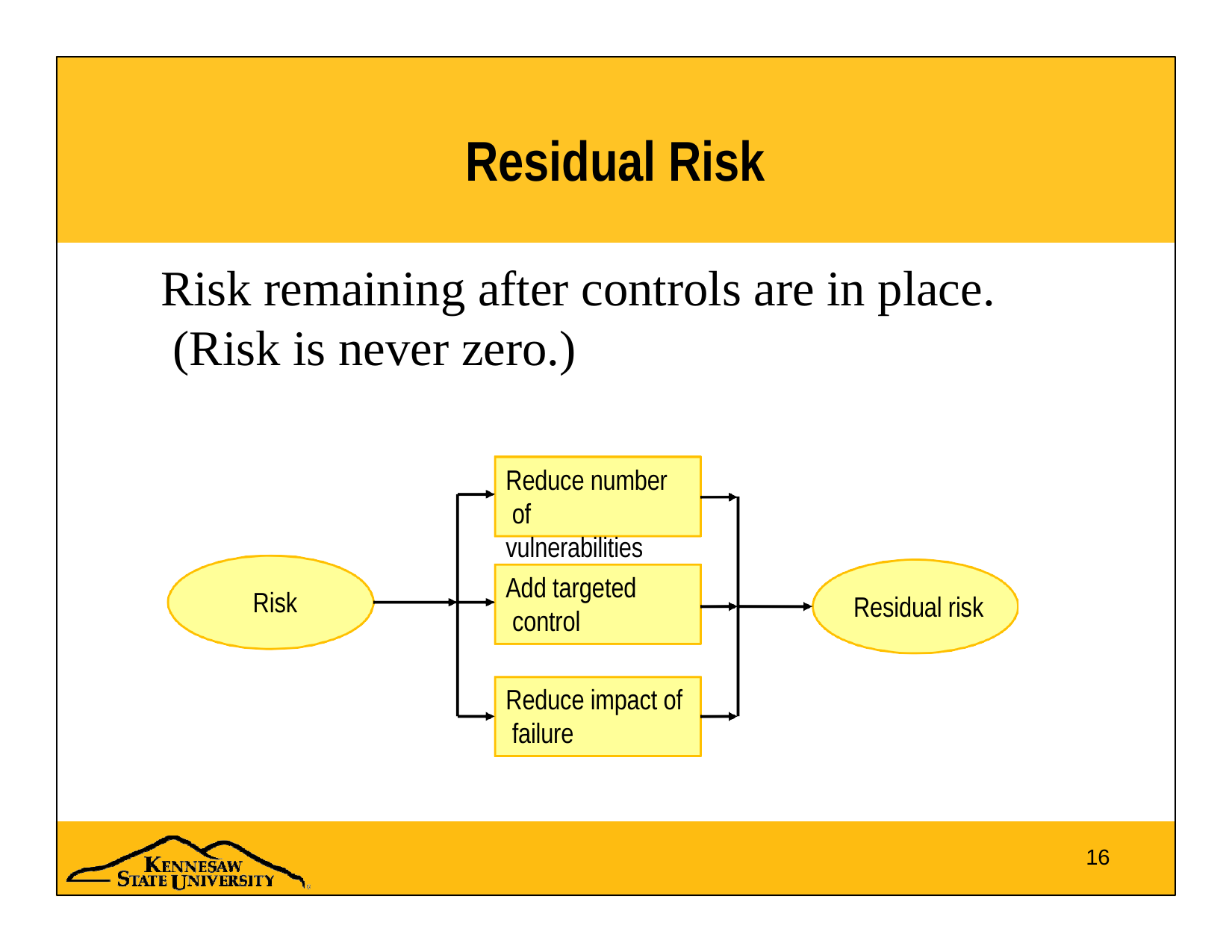

# Residual Risk
Risk remaining after controls are in place.  (Risk is never zero.)

Reduce number  of vulnerabilities
Add targeted  control
Risk
Residual risk
Reduce impact of  failure

16